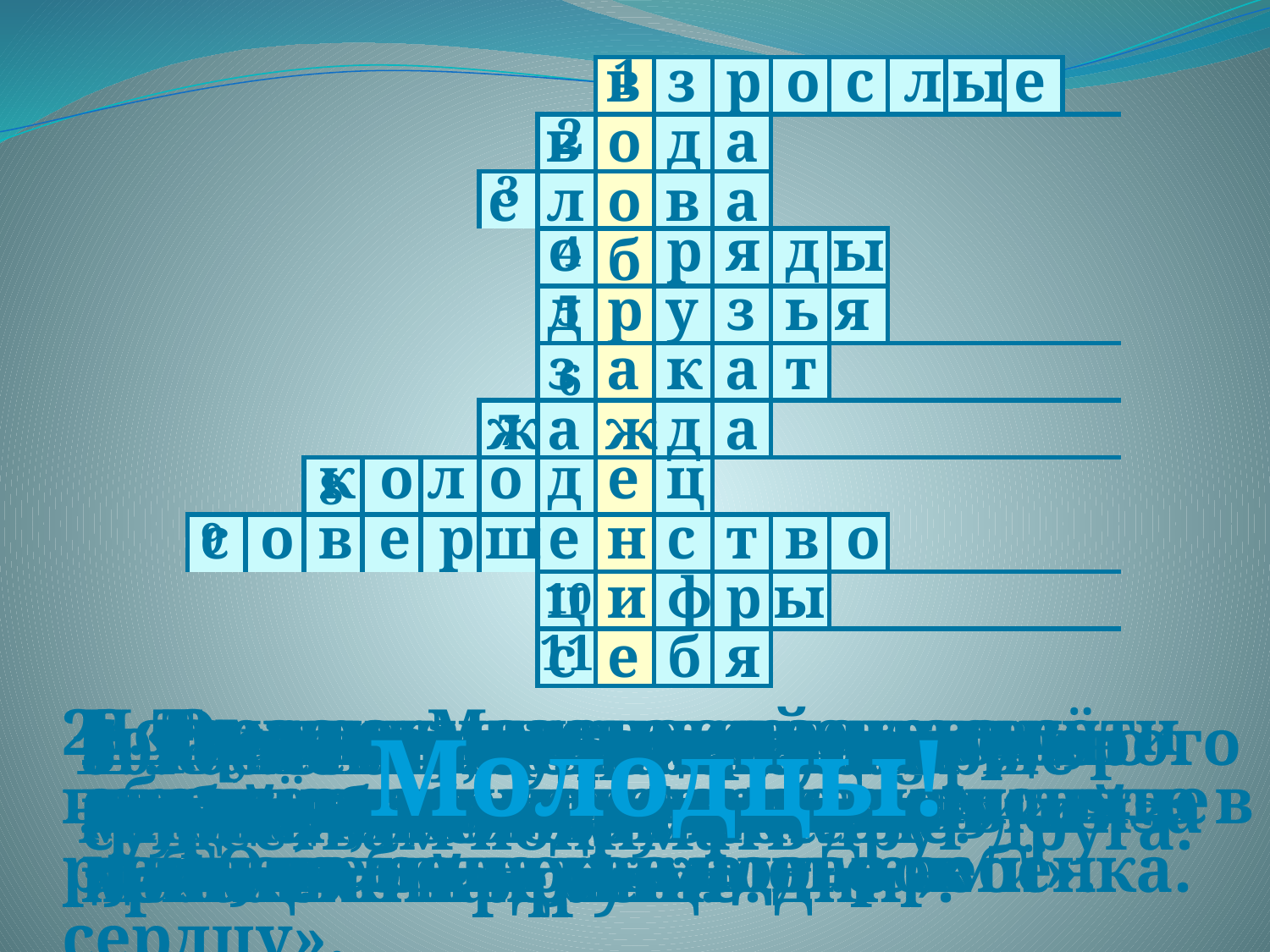

|  |  |  |  |  |  |  |  |  |  |  |  |  |  |  |  |  |
| --- | --- | --- | --- | --- | --- | --- | --- | --- | --- | --- | --- | --- | --- | --- | --- | --- |
|  |  |  |  |  |  |  |  |  |  |  |  |  |  |  |  |  |
|  |  |  |  |  |  |  |  |  |  |  |  |  |  |  |  |  |
|  |  |  |  |  |  |  |  |  |  |  |  |  |  |  |  |  |
|  |  |  |  |  |  |  |  |  |  |  |  |  |  |  |  |  |
|  |  |  |  |  |  |  |  |  |  |  |  |  |  |  |  |  |
|  |  |  |  |  |  |  |  |  |  |  |  |  |  |  |  |  |
|  |  |  |  |  |  |  |  |  |  |  |  |  |  |  |  |  |
|  |  |  |  |  |  |  |  |  |  |  |  |  |  |  |  |  |
|  |  |  |  |  |  |  |  |  |  |  |  |  |  |  |  |  |
|  |  |  |  |  |  |  |  |  |  |  |  |  |  |  |  |  |
|  |  |  |  |  |  |  |  |  |  |  |  |  |  |  |  |  |
в
1
з
р
о
с
л
ы
е
в
2
о
д
а
с
3
л
о
в
а
о
р
я
д
ы
4
б
д
р
у
з
ь
я
5
з
а
к
а
т
6
ж
а
ж
д
а
7
к
о
л
о
д
е
ц
8
с
о
в
е
р
ш
е
н
с
т
в
о
9
ц
и
ф
р
ы
10
11
с
е
б
я
2. «Она родилась из долгого пути под звёздами… из усилий моих рук. Она была как подарок сердцу».
По вертикали:  то, чего «не хватает» людям взрослым  и что в избытке есть у каждого ребёнка.
1. Те, кому  нужно «всегда  всё объяснять», потому что они «ничего не  понимают  сами».
8. То, что  Маленький  принц предложил  поискать  в  пустыне  для утоления  жажды.
3. То, что  мешает живым существам понимать друг друга.
4. «Нечто  такое,  от  чего  один  какой-то  день  становится  непохож  на другие  дни».
5. Те, кого  искал  принц  и  кого «люди  больше  не  имеют»  из-за нехватки  времени .
6. Явление  природы,  которое  любил  наблюдать  Маленький принц.
7. Состояние  организма, которого никогда не испытывал Маленький принц.
Молодцы!
11. «[Кого?]  судить  куда  трудней, чем  других».
9. Качество, которого «нет  в  мире», по  словам  Лиса.
10. Условные  знаки, которые  «очень  любят»  взрослые.